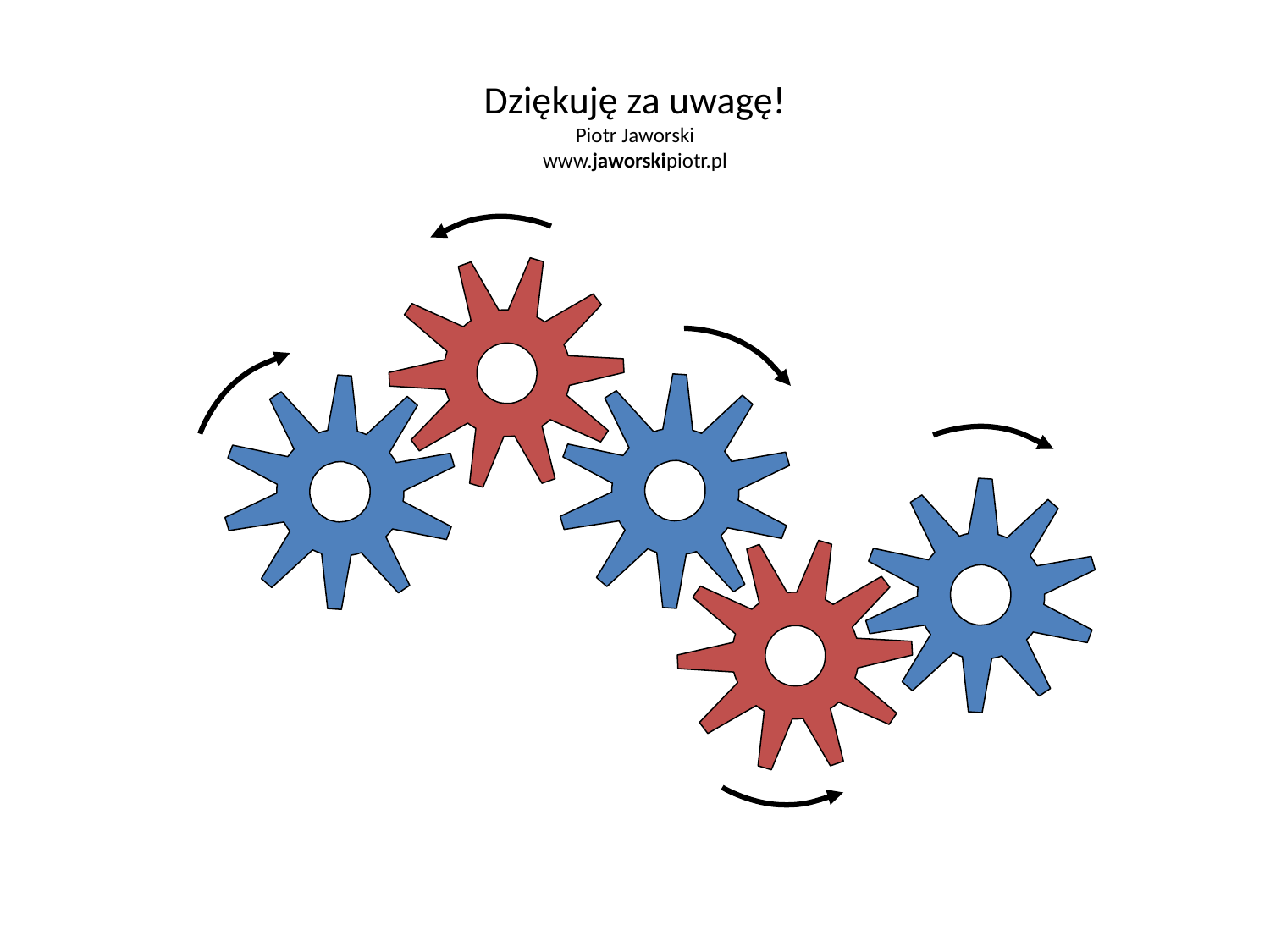

# Dziękuję za uwagę! Piotr Jaworski www.jaworskipiotr.pl